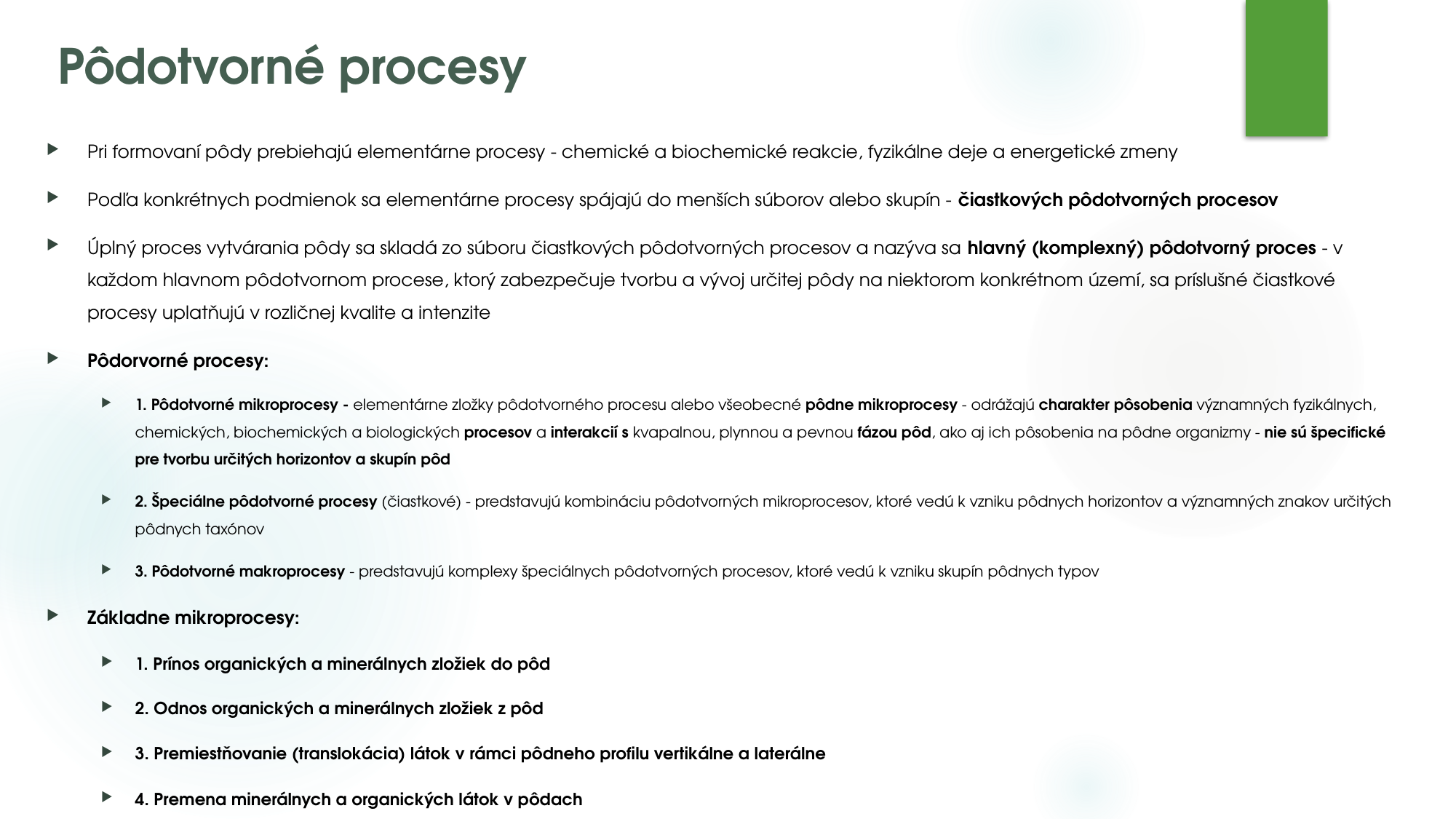

# Pôdotvorné procesy
Pri formovaní pôdy prebiehajú elementárne procesy - chemické a biochemické reakcie, fyzikálne deje a energetické zmeny
Podľa konkrétnych podmienok sa elementárne procesy spájajú do menších súborov alebo skupín - čiastkových pôdotvorných procesov
Úplný proces vytvárania pôdy sa skladá zo súboru čiastkových pôdotvorných procesov a nazýva sa hlavný (komplexný) pôdotvorný proces - v každom hlavnom pôdotvornom procese, ktorý zabezpečuje tvorbu a vývoj určitej pôdy na niektorom konkrétnom území, sa príslušné čiastkové procesy uplatňujú v rozličnej kvalite a intenzite
Pôdorvorné procesy:
1. Pôdotvorné mikroprocesy - elementárne zložky pôdotvorného procesu alebo všeobecné pôdne mikroprocesy - odrážajú charakter pôsobenia významných fyzikálnych, chemických, biochemických a biologických procesov a interakcií s kvapalnou, plynnou a pevnou fázou pôd, ako aj ich pôsobenia na pôdne organizmy - nie sú špecifické pre tvorbu určitých horizontov a skupín pôd
2. Špeciálne pôdotvorné procesy (čiastkové) - predstavujú kombináciu pôdotvorných mikroprocesov, ktoré vedú k vzniku pôdnych horizontov a významných znakov určitých pôdnych taxónov
3. Pôdotvorné makroprocesy - predstavujú komplexy špeciálnych pôdotvorných procesov, ktoré vedú k vzniku skupín pôdnych typov
Základne mikroprocesy:
1. Prínos organických a minerálnych zložiek do pôd
2. Odnos organických a minerálnych zložiek z pôd
3. Premiestňovanie (translokácia) látok v rámci pôdneho profilu vertikálne a laterálne
4. Premena minerálnych a organických látok v pôdach